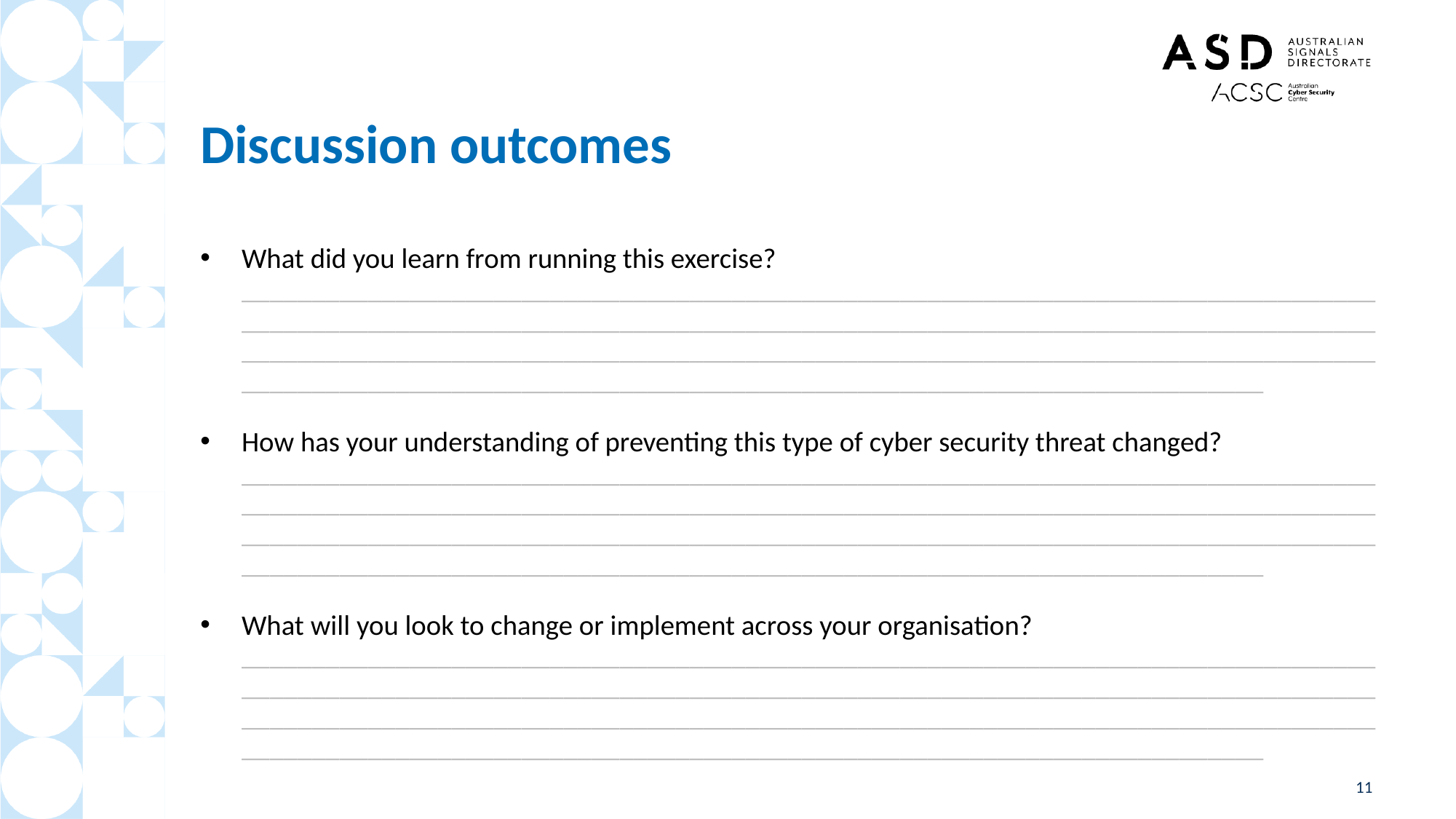

# Discussion outcomes
What did you learn from running this exercise?
____________________________________________________________________________________________________________________________________________________________________________________________________________________________________________________________________________________________________________________________
How has your understanding of preventing this type of cyber security threat changed?
____________________________________________________________________________________________________________________________________________________________________________________________________________________________________________________________________________________________________________________________
What will you look to change or implement across your organisation?
____________________________________________________________________________________________________________________________________________________________________________________________________________________________________________________________________________________________________________________________

11